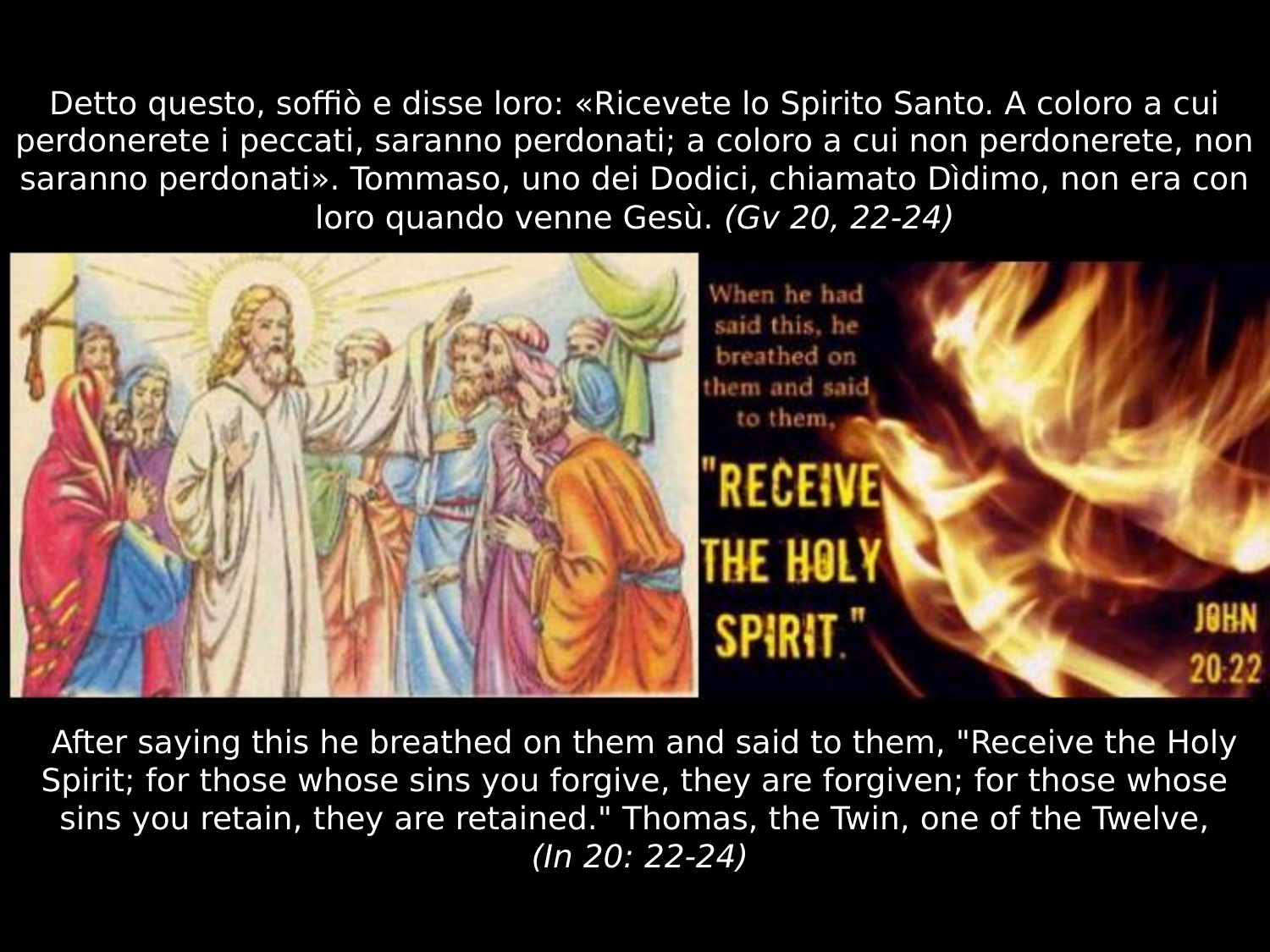

Detto questo, soffiò e disse loro: «Ricevete lo Spirito Santo. A coloro a cui perdonerete i peccati, saranno perdonati; a coloro a cui non perdonerete, non saranno perdonati». Tommaso, uno dei Dodici, chiamato Dìdimo, non era con loro quando venne Gesù. (Gv 20, 22-24)
  After saying this he breathed on them and said to them, "Receive the Holy Spirit; for those whose sins you forgive, they are forgiven; for those whose sins you retain, they are retained." Thomas, the Twin, one of the Twelve,
 (In 20: 22-24)